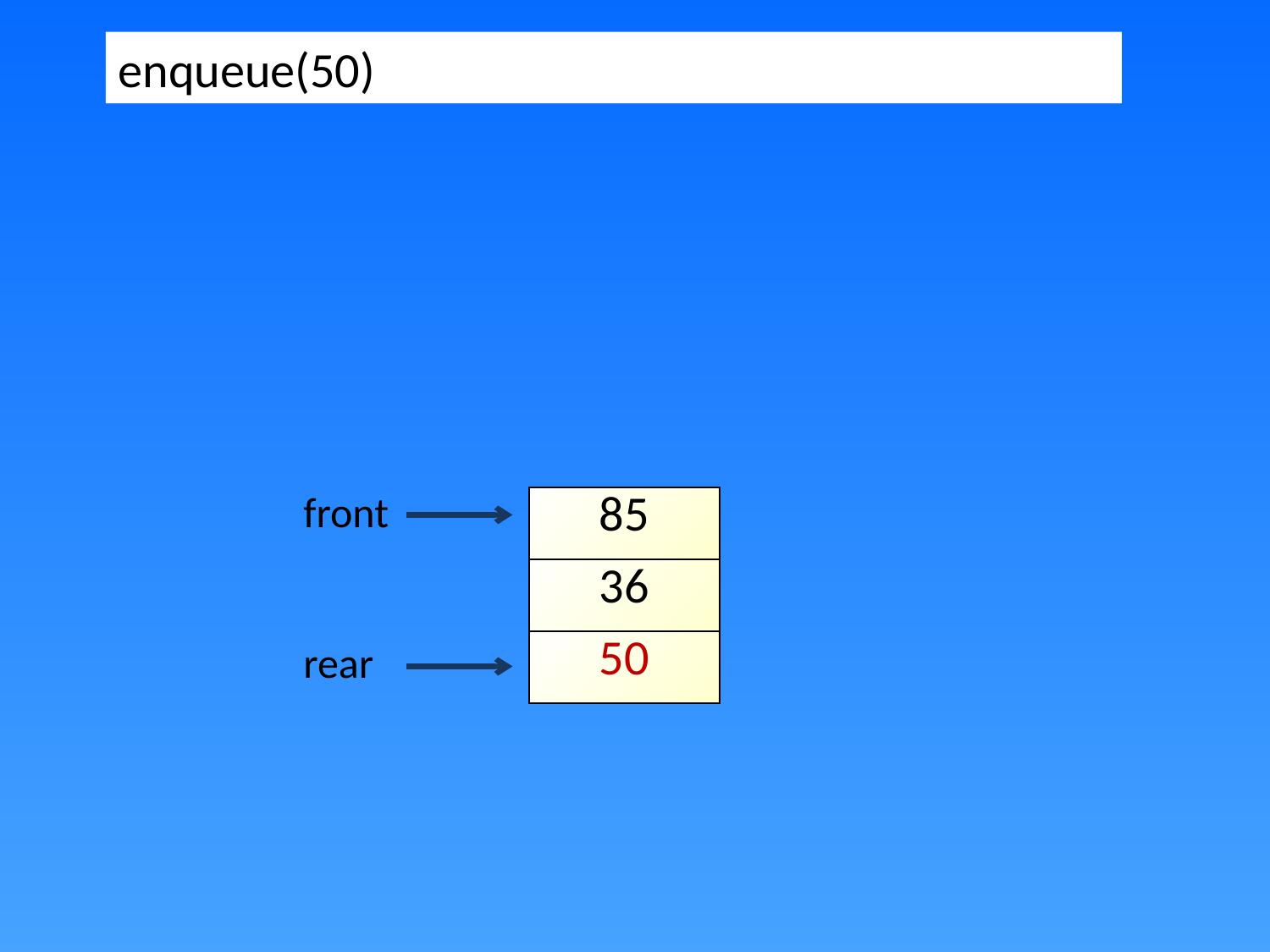

enqueue(50)
front
| 85 |
| --- |
| 36 |
| 50 |
rear